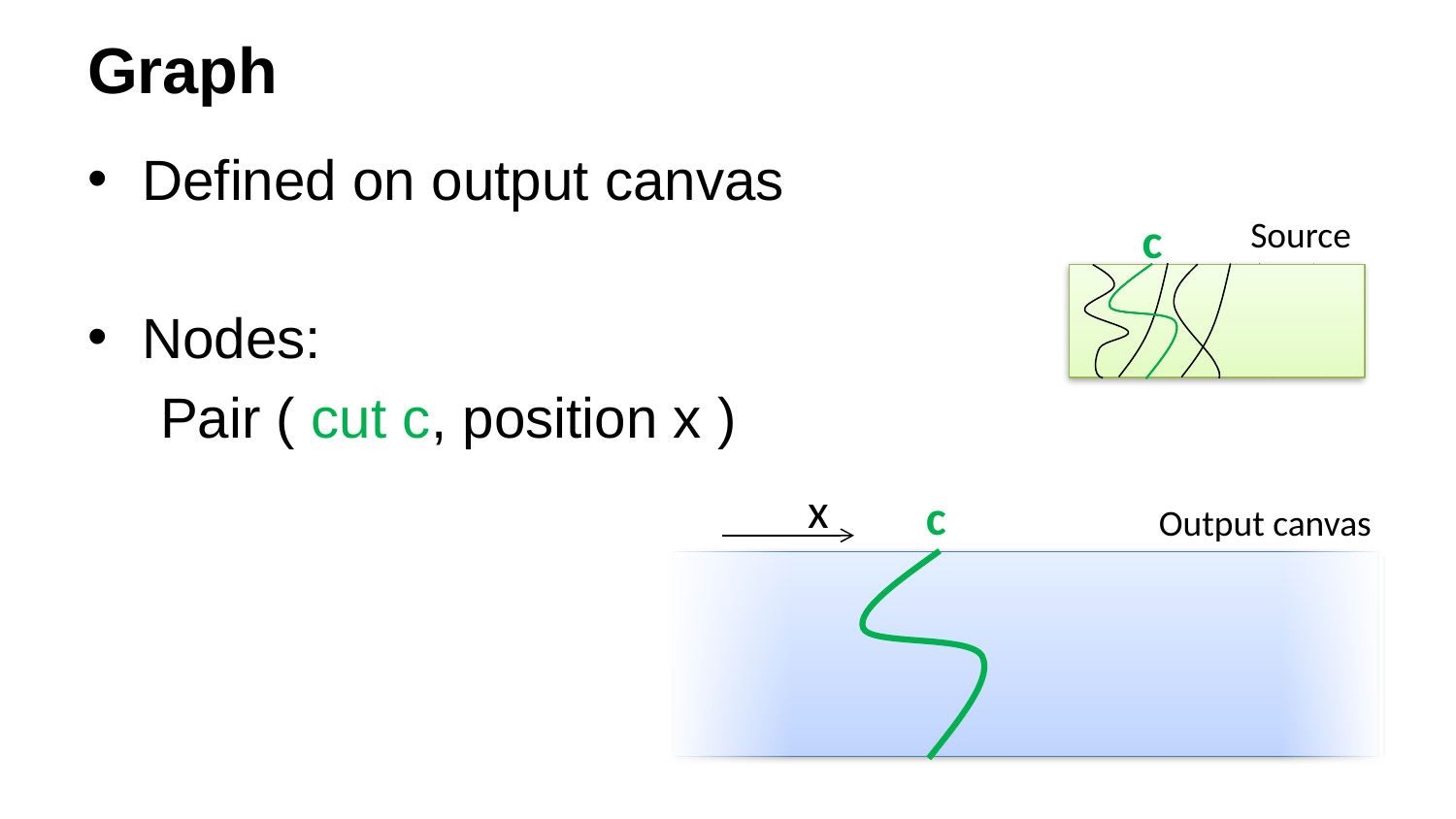

# Graph
Defined on output canvas

Nodes:
Pair ( cut c, position x )

c

Source

Output canvas

x
c